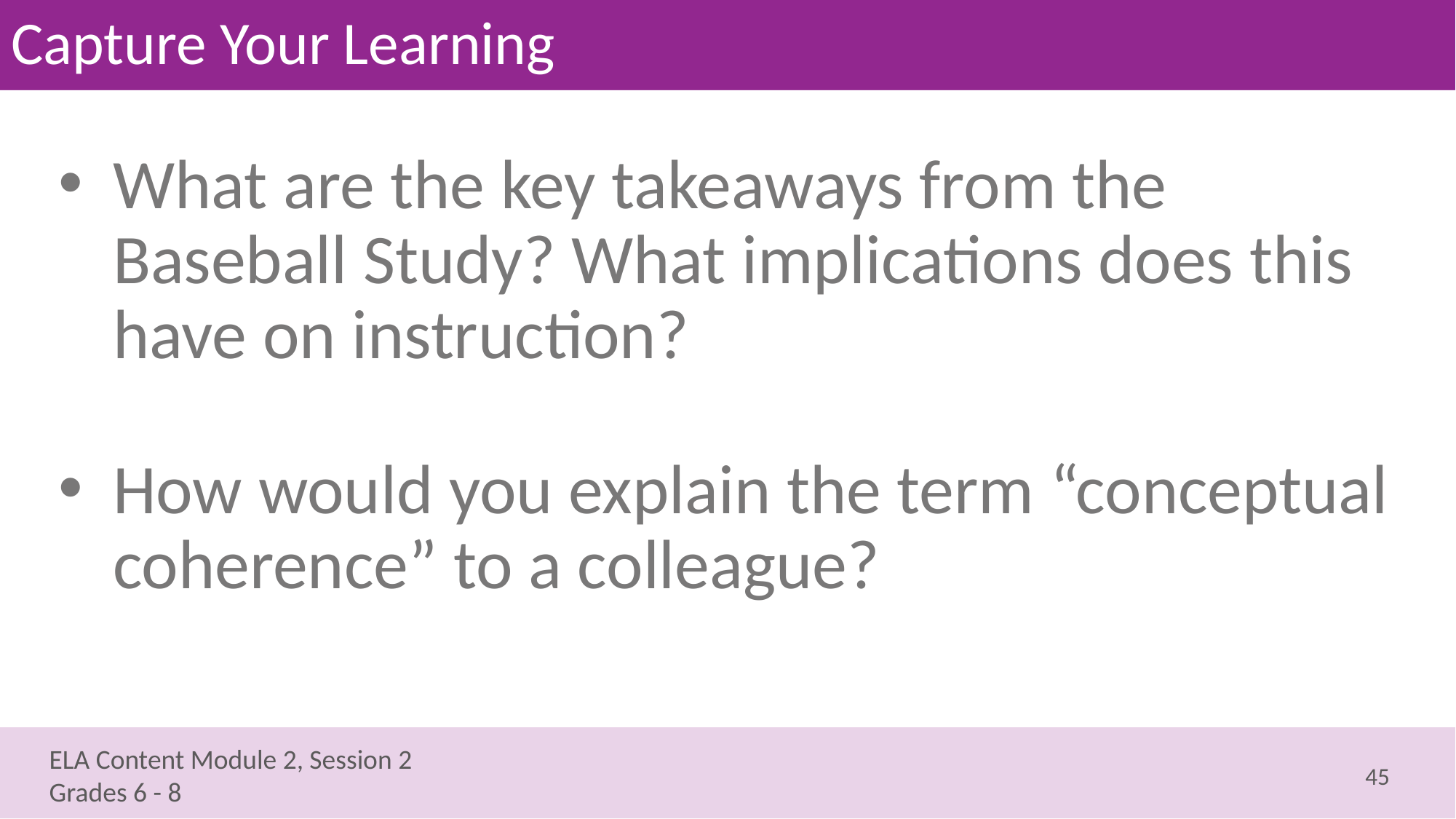

# Capture Your Learning
What are the key takeaways from the Baseball Study? What implications does this have on instruction?

How would you explain the term “conceptual coherence” to a colleague?
45